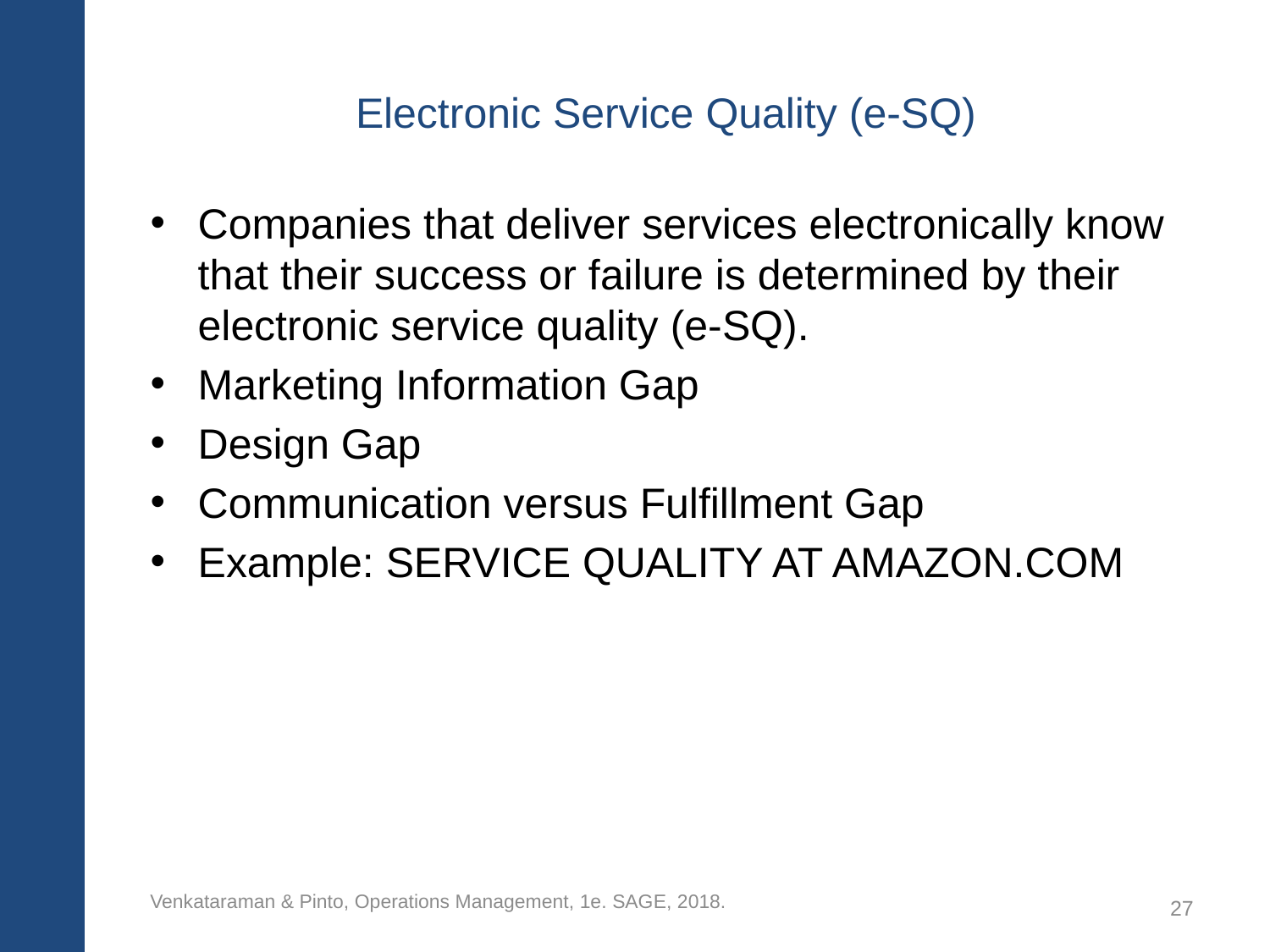

# Electronic Service Quality (e-SQ)
Companies that deliver services electronically know that their success or failure is determined by their electronic service quality (e-SQ).
Marketing Information Gap
Design Gap
Communication versus Fulfillment Gap
Example: SERVICE QUALITY AT AMAZON.COM
Venkataraman & Pinto, Operations Management, 1e. SAGE, 2018.
27